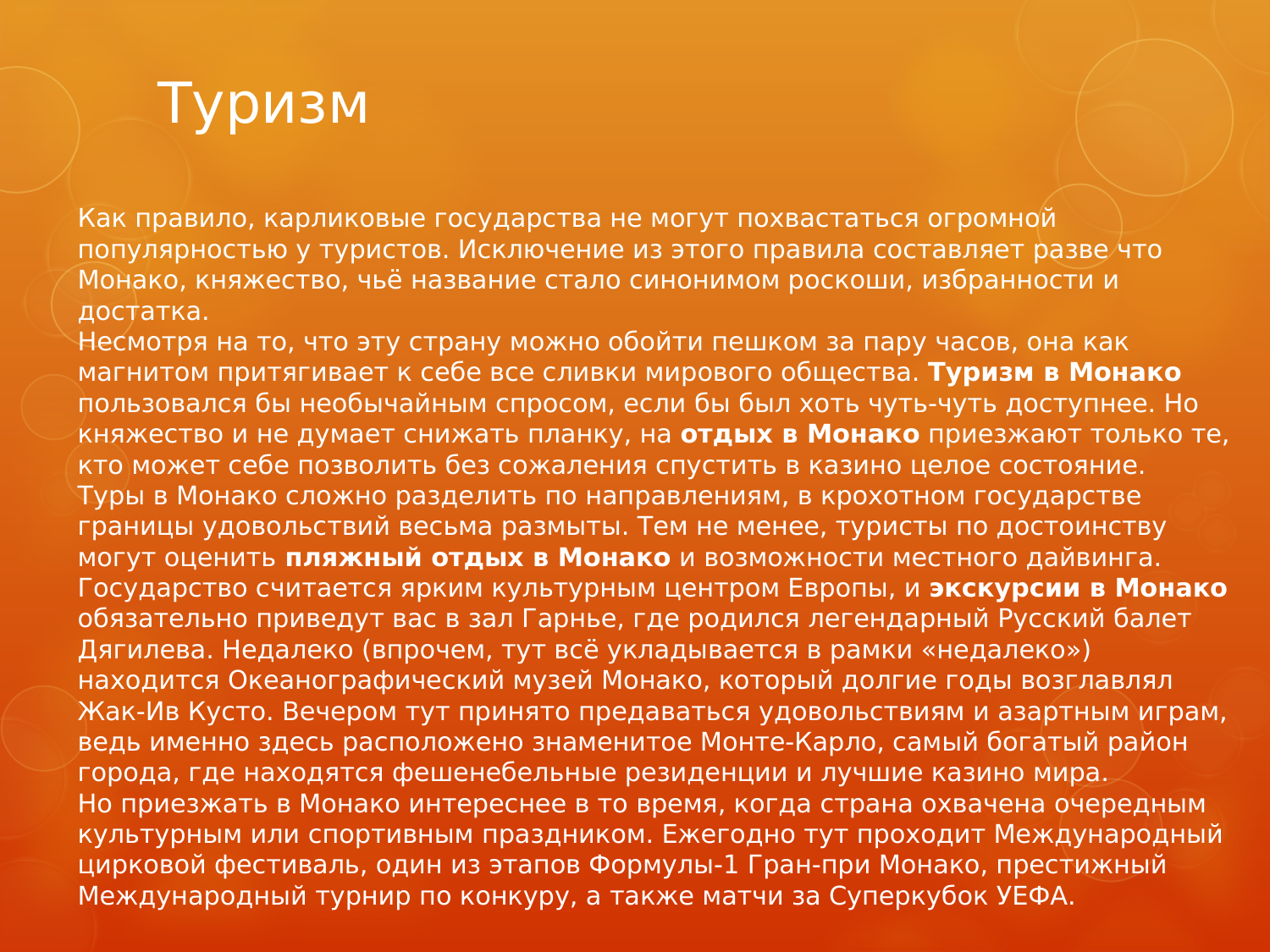

# Туризм
Как правило, карликовые государства не могут похвастаться огромной популярностью у туристов. Исключение из этого правила составляет разве что Монако, княжество, чьё название стало синонимом роскоши, избранности и достатка.
Несмотря на то, что эту страну можно обойти пешком за пару часов, она как магнитом притягивает к себе все сливки мирового общества. Туризм в Монако пользовался бы необычайным спросом, если бы был хоть чуть-чуть доступнее. Но княжество и не думает снижать планку, на отдых в Монако приезжают только те, кто может себе позволить без сожаления спустить в казино целое состояние.
Туры в Монако сложно разделить по направлениям, в крохотном государстве границы удовольствий весьма размыты. Тем не менее, туристы по достоинству могут оценить пляжный отдых в Монако и возможности местного дайвинга. Государство считается ярким культурным центром Европы, и экскурсии в Монако обязательно приведут вас в зал Гарнье, где родился легендарный Русский балет Дягилева. Недалеко (впрочем, тут всё укладывается в рамки «недалеко») находится Океанографический музей Монако, который долгие годы возглавлял Жак-Ив Кусто. Вечером тут принято предаваться удовольствиям и азартным играм, ведь именно здесь расположено знаменитое Монте-Карло, самый богатый район города, где находятся фешенебельные резиденции и лучшие казино мира.
Но приезжать в Монако интереснее в то время, когда страна охвачена очередным культурным или спортивным праздником. Ежегодно тут проходит Международный цирковой фестиваль, один из этапов Формулы-1 Гран-при Монако, престижный Международный турнир по конкуру, а также матчи за Суперкубок УЕФА.